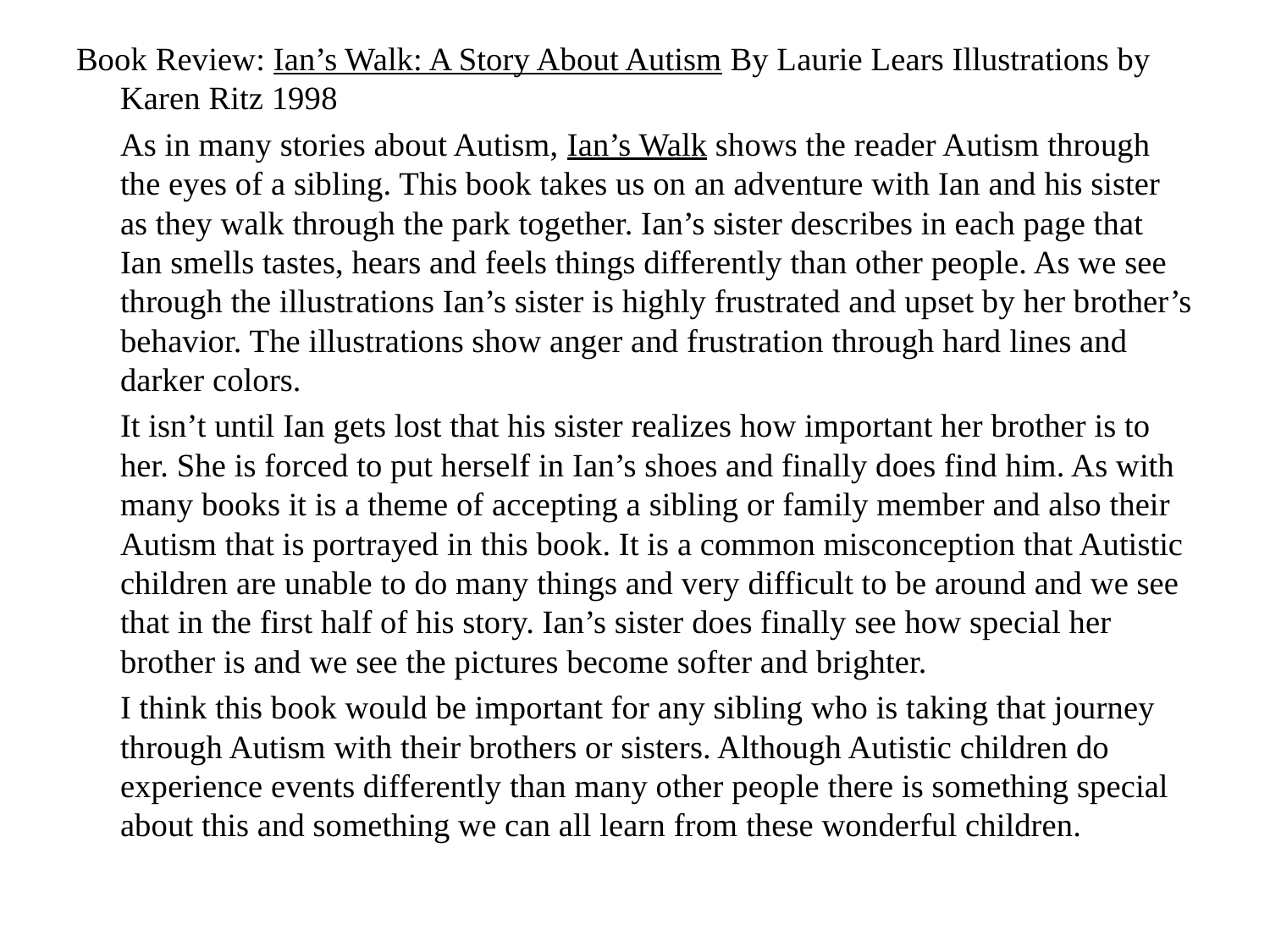

Book Review: Ian’s Walk: A Story About Autism By Laurie Lears Illustrations by Karen Ritz 1998
		As in many stories about Autism, Ian’s Walk shows the reader Autism through the eyes of a sibling. This book takes us on an adventure with Ian and his sister as they walk through the park together. Ian’s sister describes in each page that Ian smells tastes, hears and feels things differently than other people. As we see through the illustrations Ian’s sister is highly frustrated and upset by her brother’s behavior. The illustrations show anger and frustration through hard lines and darker colors.
		It isn’t until Ian gets lost that his sister realizes how important her brother is to her. She is forced to put herself in Ian’s shoes and finally does find him. As with many books it is a theme of accepting a sibling or family member and also their Autism that is portrayed in this book. It is a common misconception that Autistic children are unable to do many things and very difficult to be around and we see that in the first half of his story. Ian’s sister does finally see how special her brother is and we see the pictures become softer and brighter.
		I think this book would be important for any sibling who is taking that journey through Autism with their brothers or sisters. Although Autistic children do experience events differently than many other people there is something special about this and something we can all learn from these wonderful children.